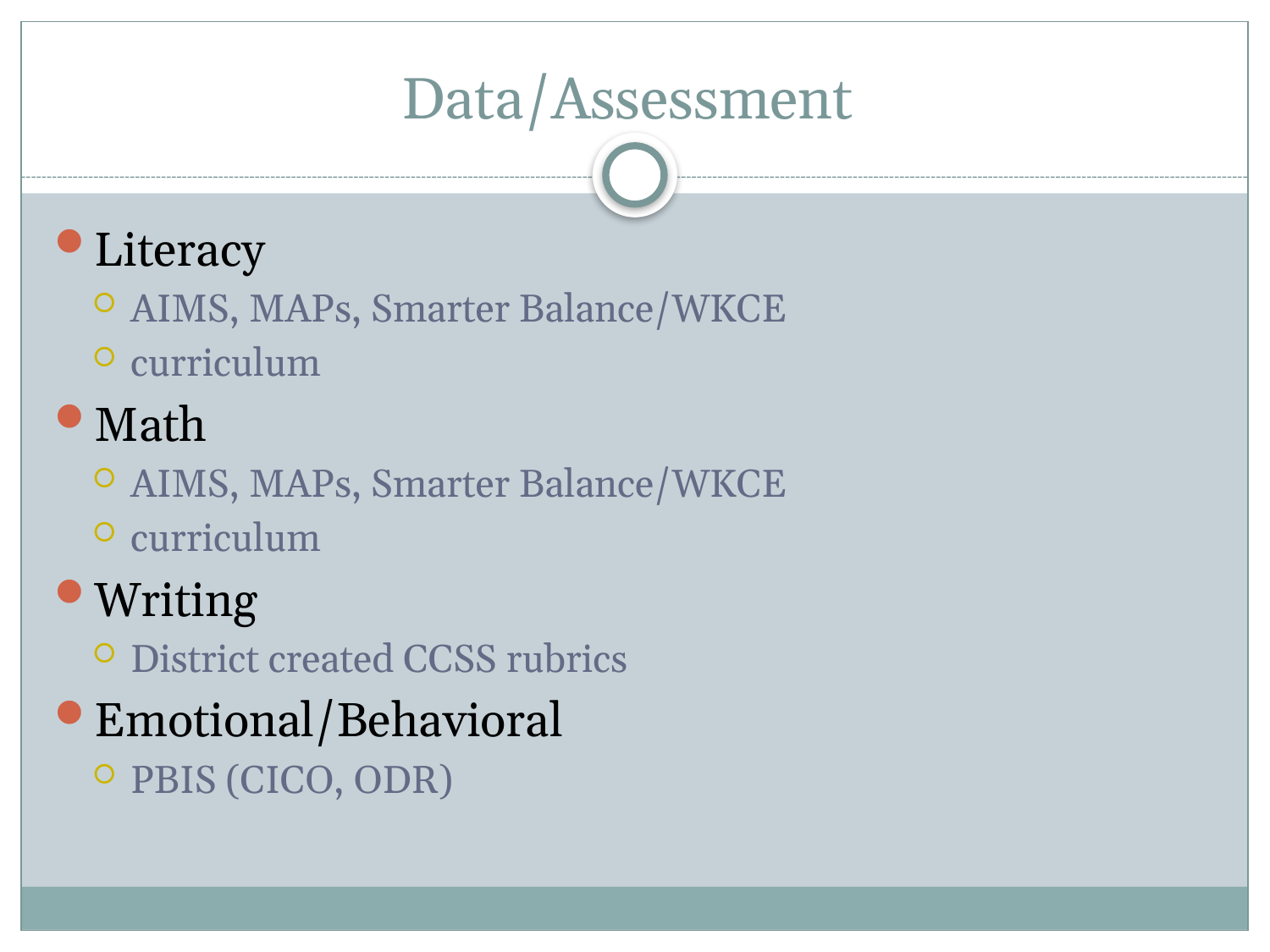

# Data/Assessment
Literacy
AIMS, MAPs, Smarter Balance/WKCE
curriculum
Math
AIMS, MAPs, Smarter Balance/WKCE
curriculum
Writing
District created CCSS rubrics
Emotional/Behavioral
PBIS (CICO, ODR)